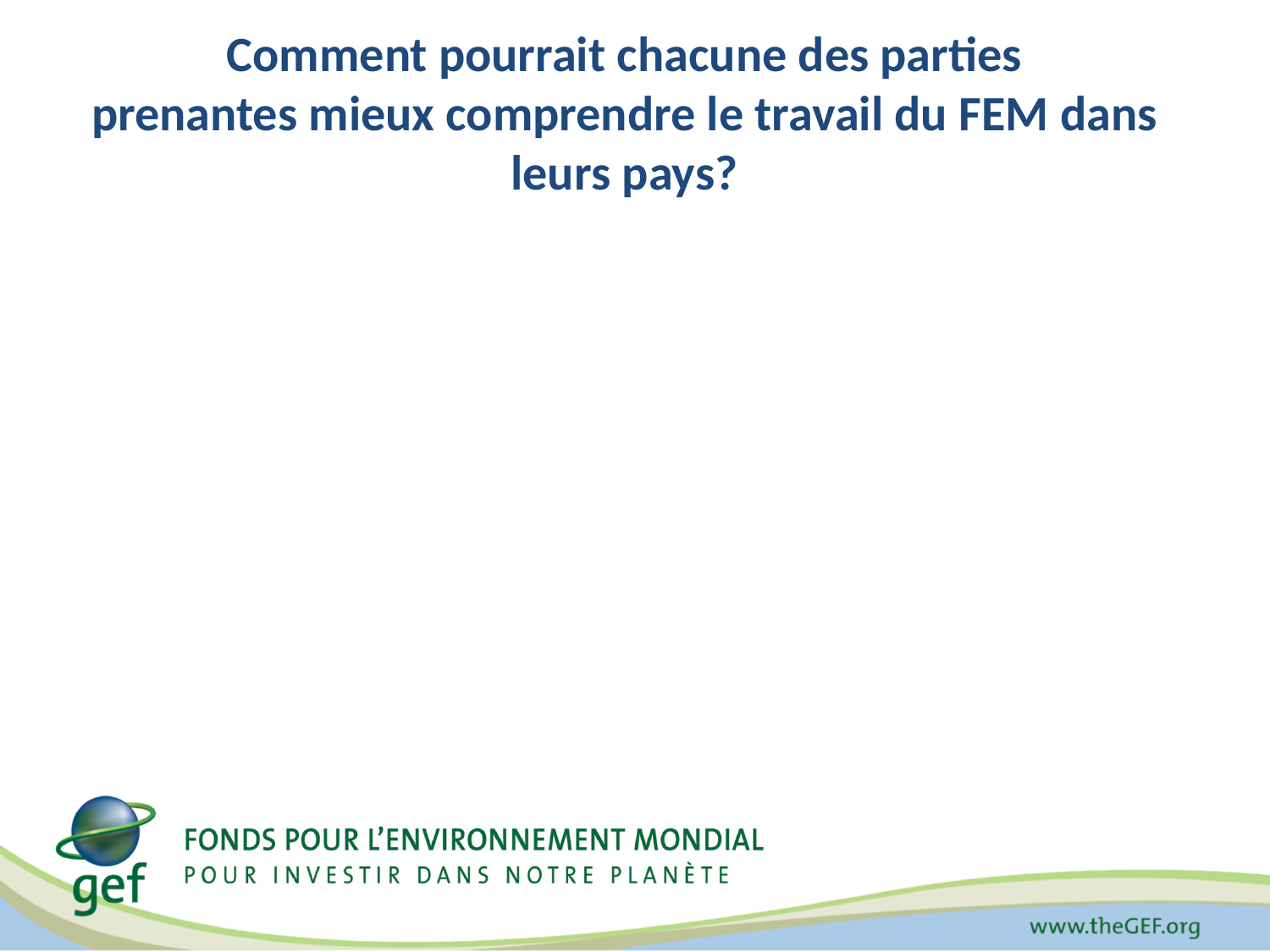

# Comment pourrait chacune des parties prenantes mieux comprendre le travail du FEM dans leurs pays?